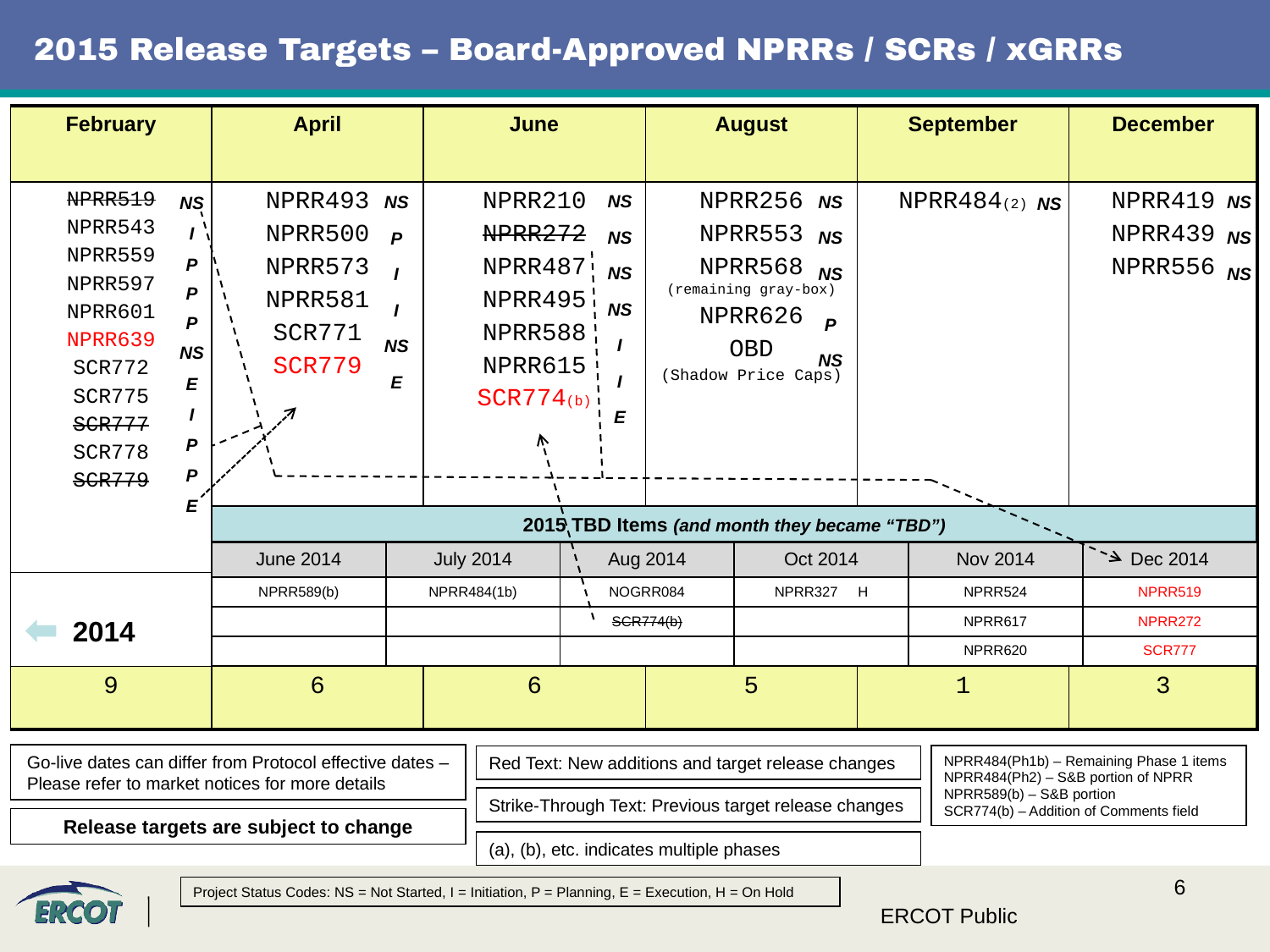

# 2015 Release Targets – Board-Approved NPRRs / SCRs / xGRRs
| February | April | June | August | September | December |
| --- | --- | --- | --- | --- | --- |
| NPRR519 NPRR543 NPRR559 NPRR597 NPRR601 NPRR639 SCR772 SCR775 SCR777 SCR778 SCR779 | NPRR493 NPRR500 NPRR573 NPRR581 SCR771 SCR779 | NPRR210 NPRR272 NPRR487 NPRR495 NPRR588 NPRR615 SCR774(b) | NPRR256 NPRR553 NPRR568 (remaining gray-box) NPRR626 OBD (Shadow Price Caps) | NPRR484(2) | NPRR419 NPRR439 NPRR556 |
|  |  |  |  |  |  |
| 9 | 6 | 6 | 5 | 1 | 3 |

NS

NS

NS

NS

I

I

E
NS

NS

NS
NS

NS

NS

P

NS
NS

P

I

I

NS

E
NS

I

P

P

P

NS

E

I

P

P

E

NS
2015 TBD Items (and month they became “TBD”)
| June 2014 | July 2014 | Aug 2014 | Oct 2014 | Nov 2014 | Dec 2014 |
| --- | --- | --- | --- | --- | --- |
| NPRR589(b) | NPRR484(1b) | NOGRR084 | NPRR327 H | NPRR524 | NPRR519 |
|  |  | SCR774(b) |  | NPRR617 | NPRR272 |
|  |  |  |  | NPRR620 | SCR777 |
2014

NPRR484(Ph1b) – Remaining Phase 1 items
NPRR484(Ph2) – S&B portion of NPRR
NPRR589(b) – S&B portion
SCR774(b) – Addition of Comments field
Go-live dates can differ from Protocol effective dates – Please refer to market notices for more details
Red Text: New additions and target release changes
Strike-Through Text: Previous target release changes
Release targets are subject to change
(a), (b), etc. indicates multiple phases
Project Status Codes: NS = Not Started, I = Initiation, P = Planning, E = Execution, H = On Hold
ERCOT Public